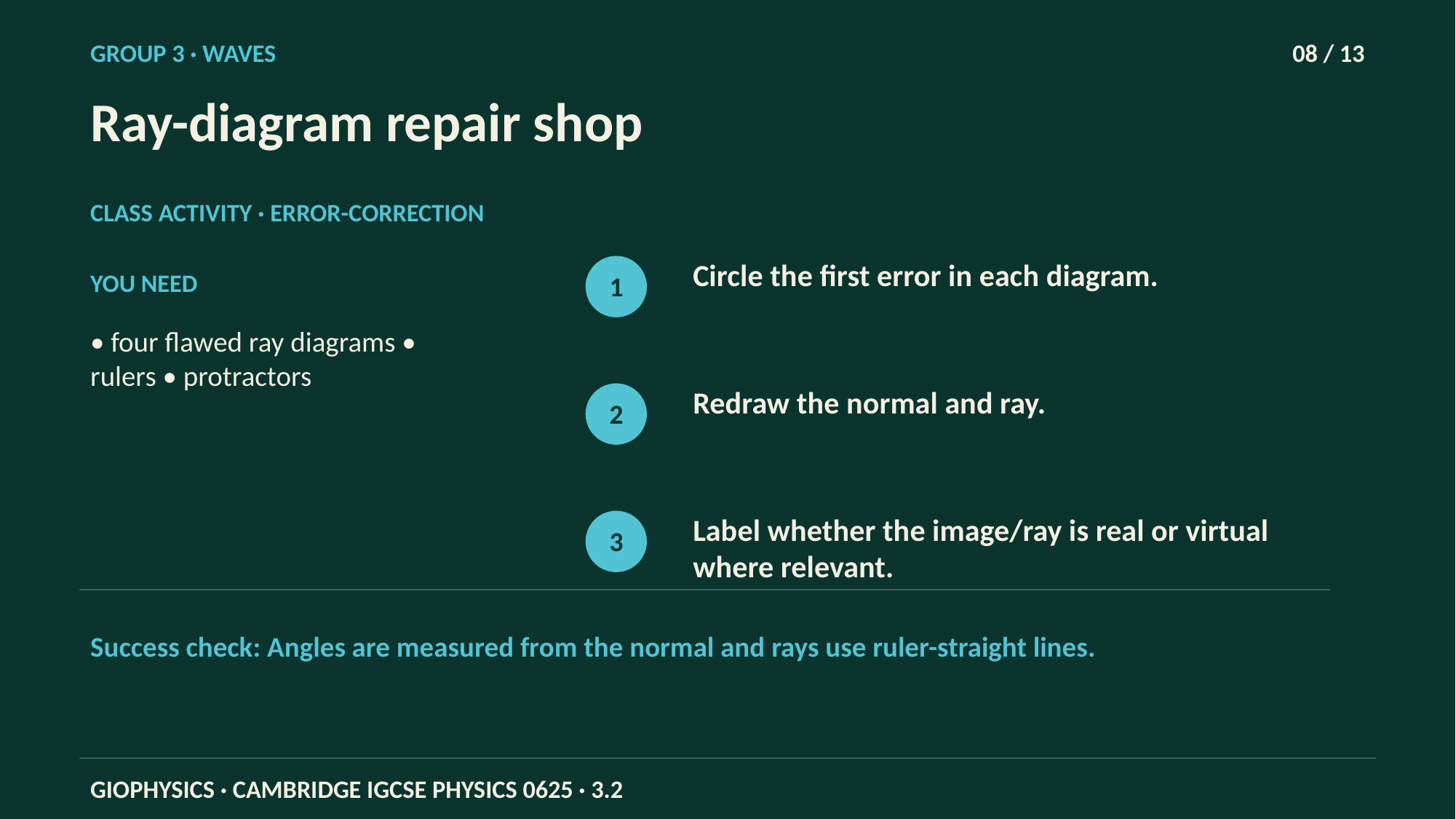

GROUP 3 · WAVES
08 / 13
Ray-diagram repair shop
CLASS ACTIVITY · ERROR-CORRECTION
Circle the first error in each diagram.

YOU NEED
1
• four flawed ray diagrams • rulers • protractors
Redraw the normal and ray.

2
Label whether the image/ray is real or virtual where relevant.

3

Success check: Angles are measured from the normal and rays use ruler-straight lines.

GIOPHYSICS · CAMBRIDGE IGCSE PHYSICS 0625 · 3.2